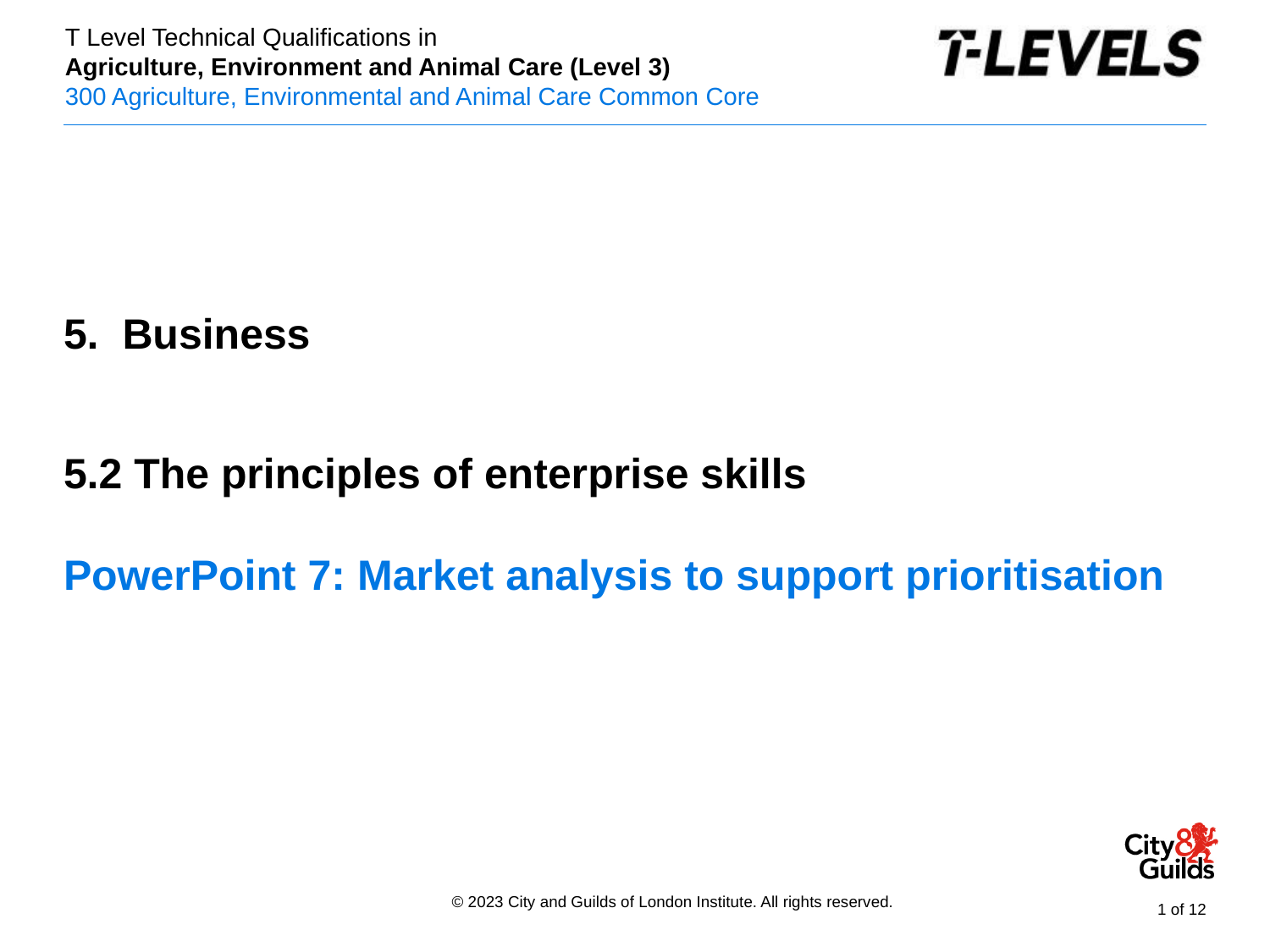

PowerPoint presentation
5.  Business
# 5.2 The principles of enterprise skills PowerPoint 7: Market analysis to support prioritisation